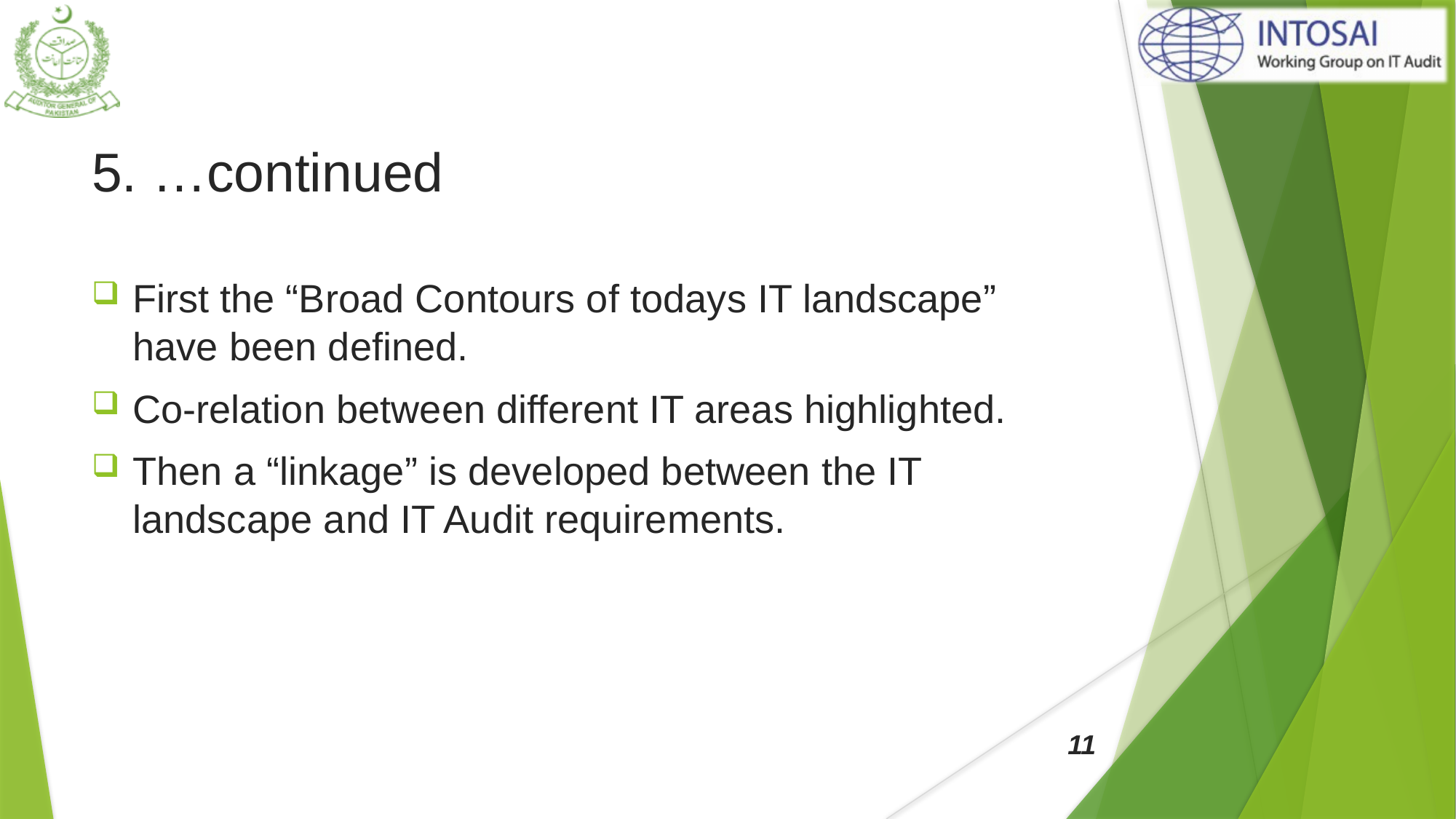

# 5. …continued
First the “Broad Contours of todays IT landscape”  have been defined.
Co-relation between different IT areas highlighted.
Then a “linkage” is developed between the IT landscape and IT Audit requirements.
11